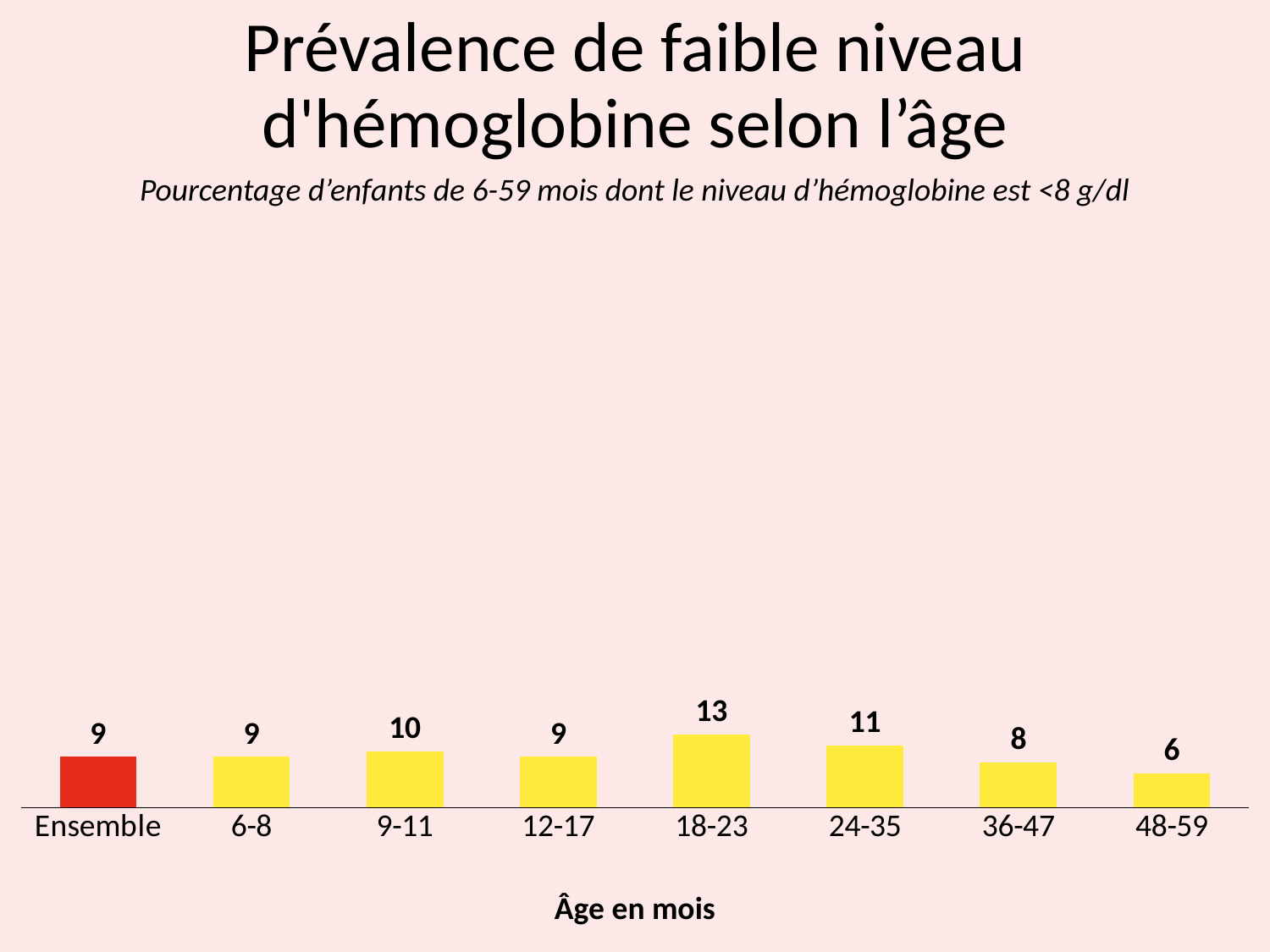

# Prévalence de faible niveau d'hémoglobine selon l’âge
Pourcentage d’enfants de 6-59 mois dont le niveau d’hémoglobine est <8 g/dl

### Chart

| Category | Series 1 |
|---|---|
| Ensemble | 9.0 |
| 6-8 | 9.0 |
| 9-11 | 10.0 |
| 12-17 | 9.0 |
| 18-23 | 13.0 |
| 24-35 | 11.0 |
| 36-47 | 8.0 |
| 48-59 | 6.0 |
Âge en mois